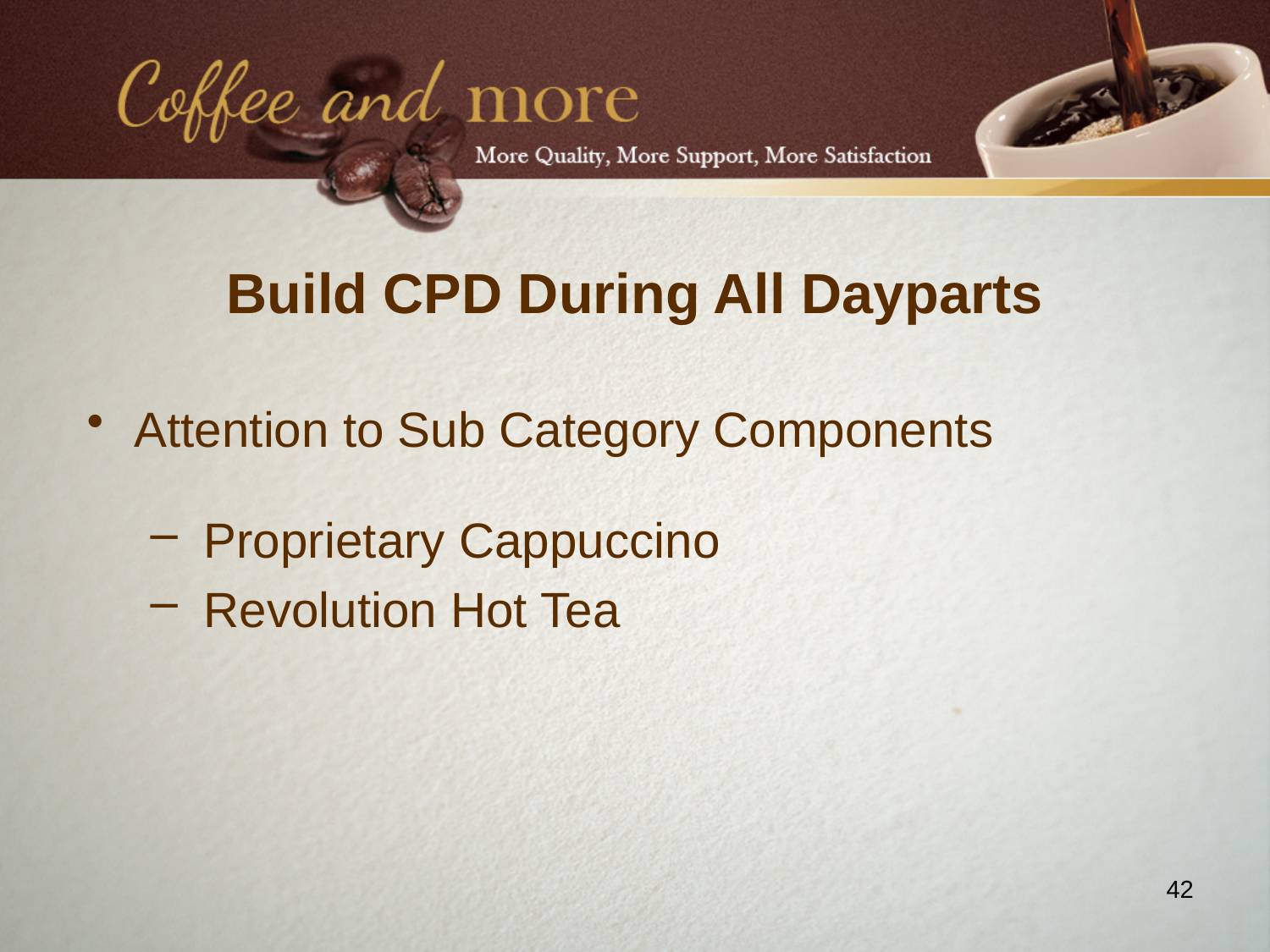

# Build CPD During All Dayparts
Attention to Sub Category Components

 Proprietary Cappuccino
 Revolution Hot Tea
42